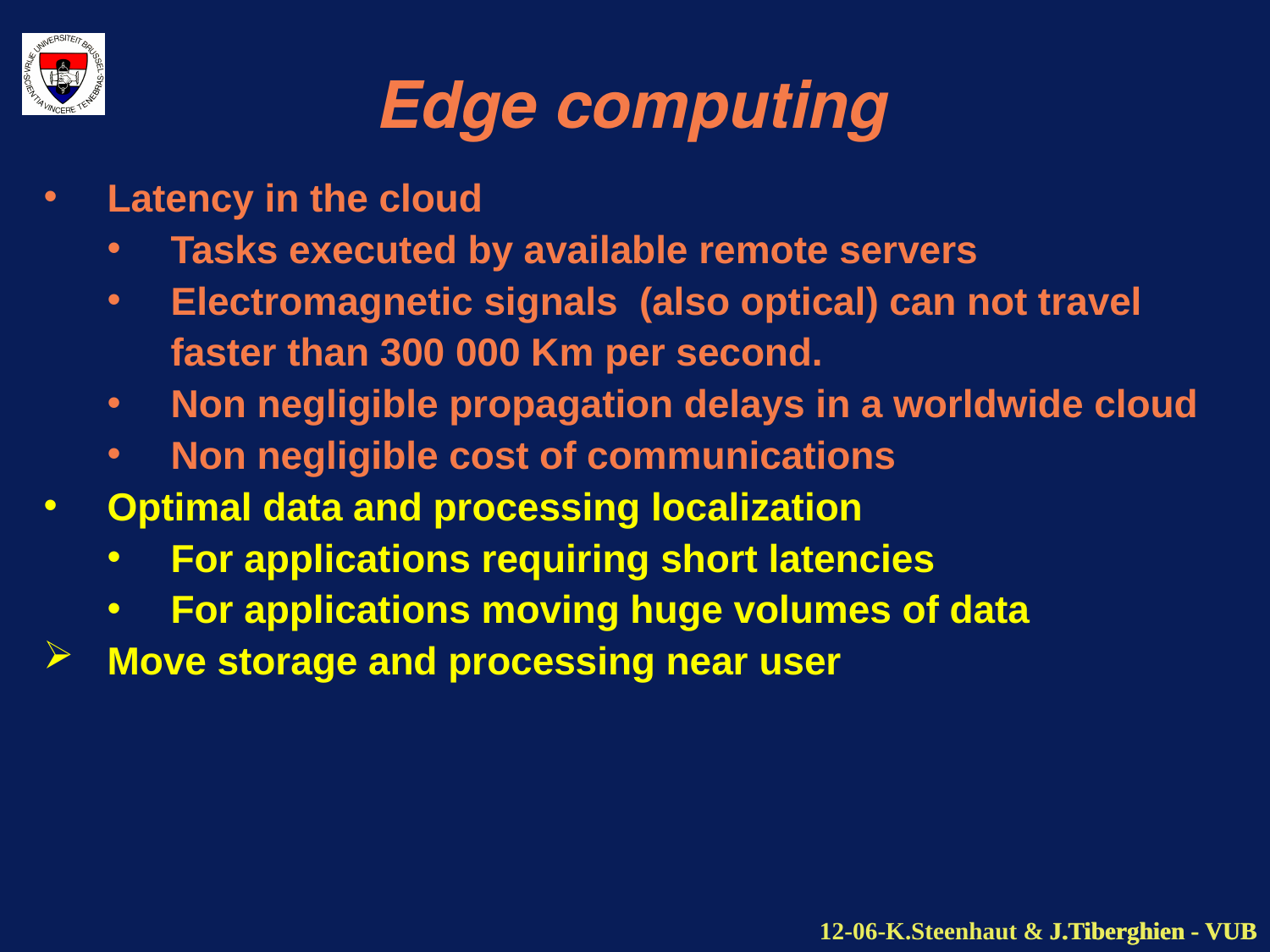

# Edge computing
Latency in the cloud
Tasks executed by available remote servers
Electromagnetic signals  (also optical) can not travel faster than 300 000 Km per second.
Non negligible propagation delays in a worldwide cloud
Non negligible cost of communications
Optimal data and processing localization
For applications requiring short latencies
For applications moving huge volumes of data
Move storage and processing near user